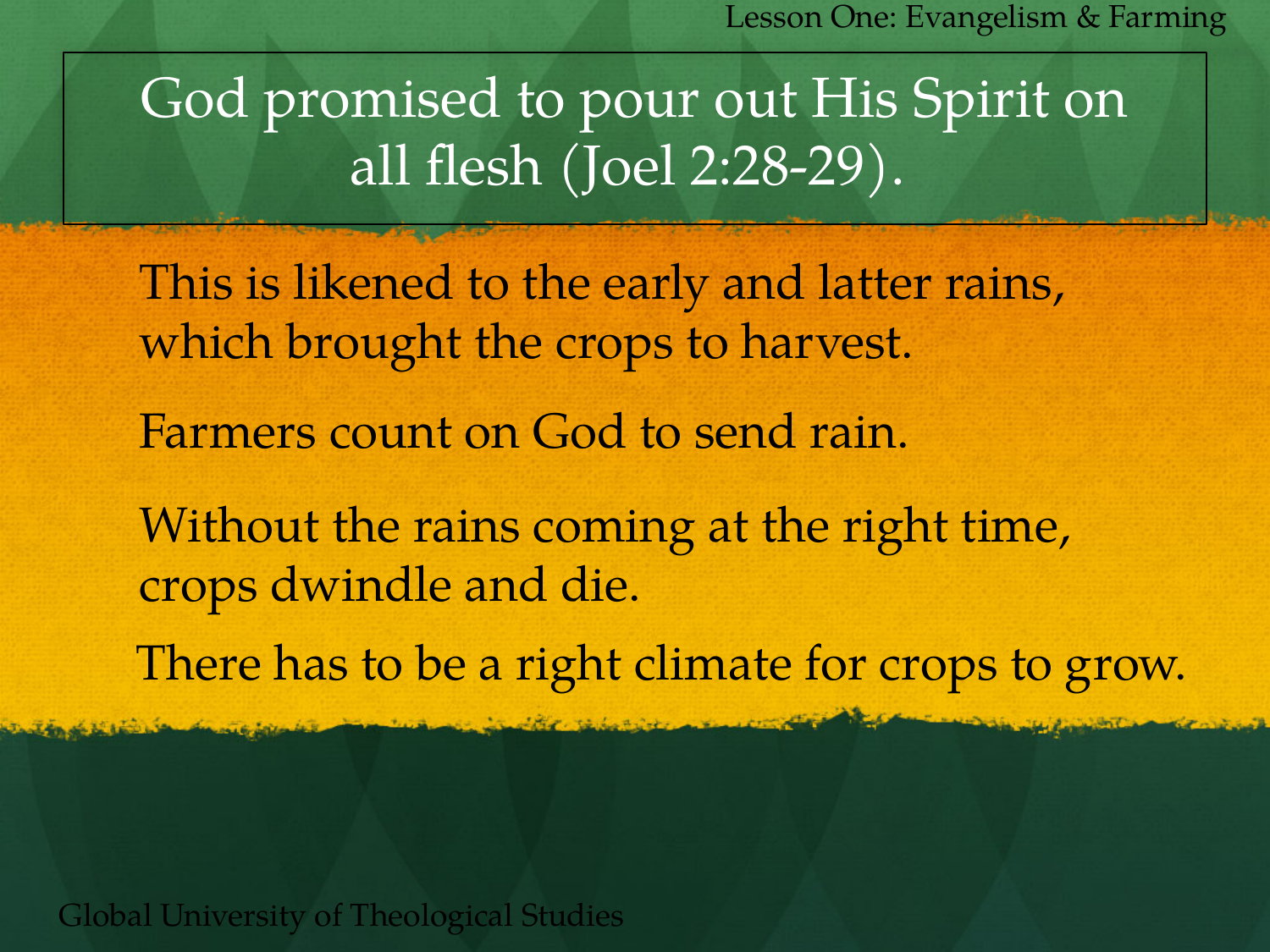

Lesson One: Evangelism & Farming

God promised to pour out His Spirit on all flesh (Joel 2:28-29).
This is likened to the early and latter rains, which brought the crops to harvest.
Farmers count on God to send rain.
Without the rains coming at the right time, crops dwindle and die.
There has to be a right climate for crops to grow.
Global University of Theological Studies